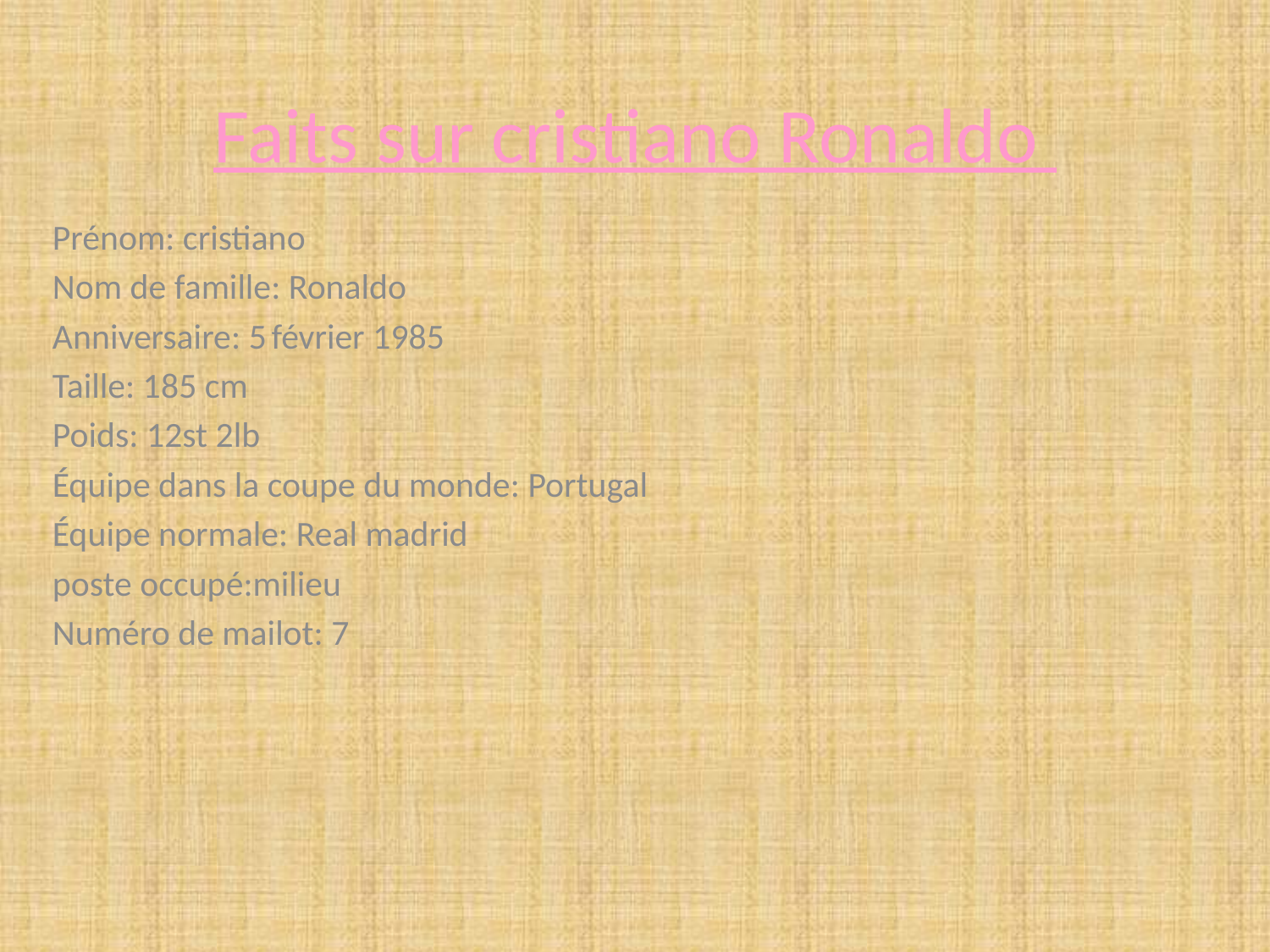

# Faits sur cristiano Ronaldo
Prénom: cristiano
Nom de famille: Ronaldo
Anniversaire: 5 février 1985
Taille: 185 cm
Poids: 12st 2lb
Équipe dans la coupe du monde: Portugal
Équipe normale: Real madrid
poste occupé:milieu
Numéro de mailot: 7